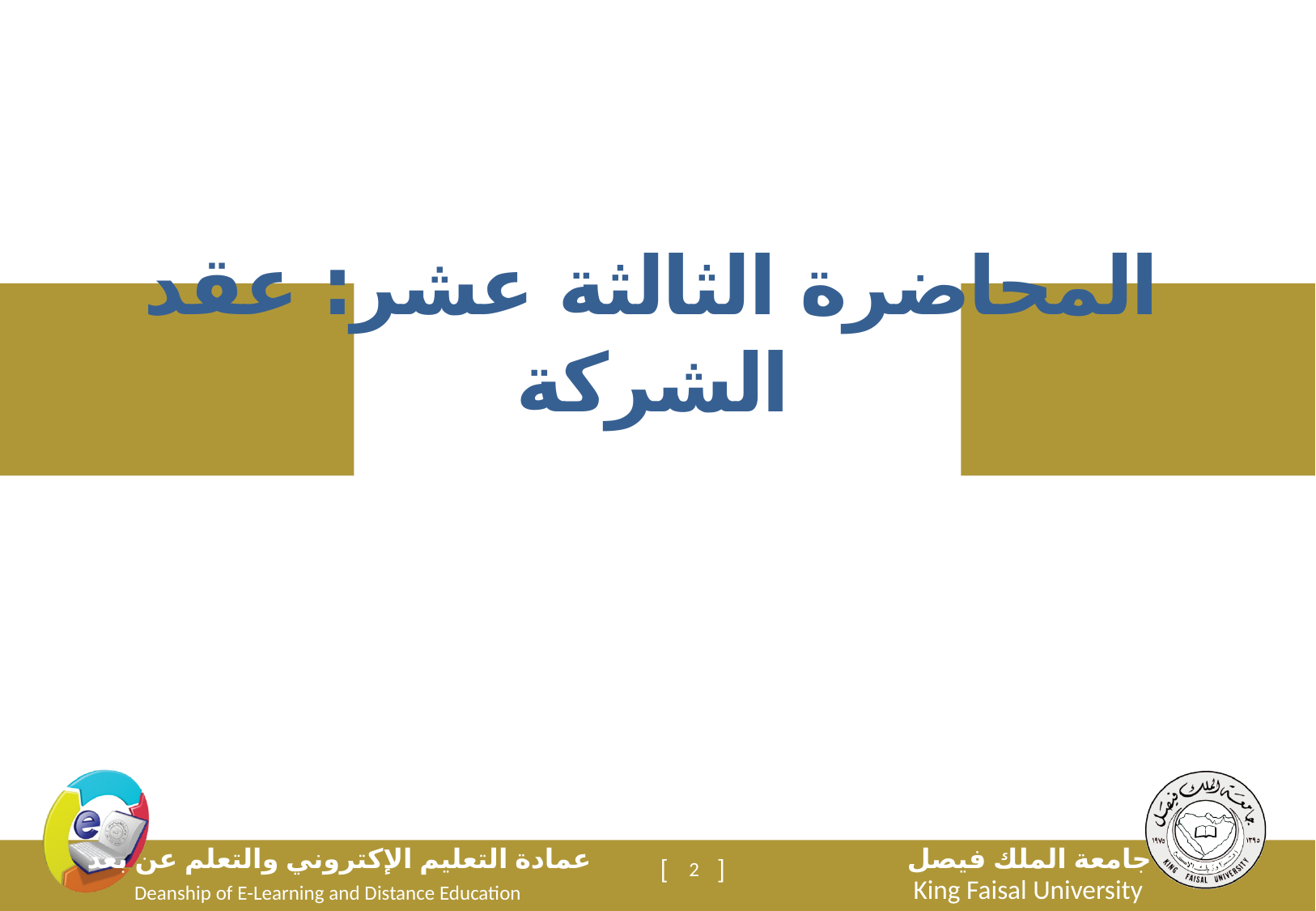

# المحاضرة الثالثة عشر: عقد الشركة
2